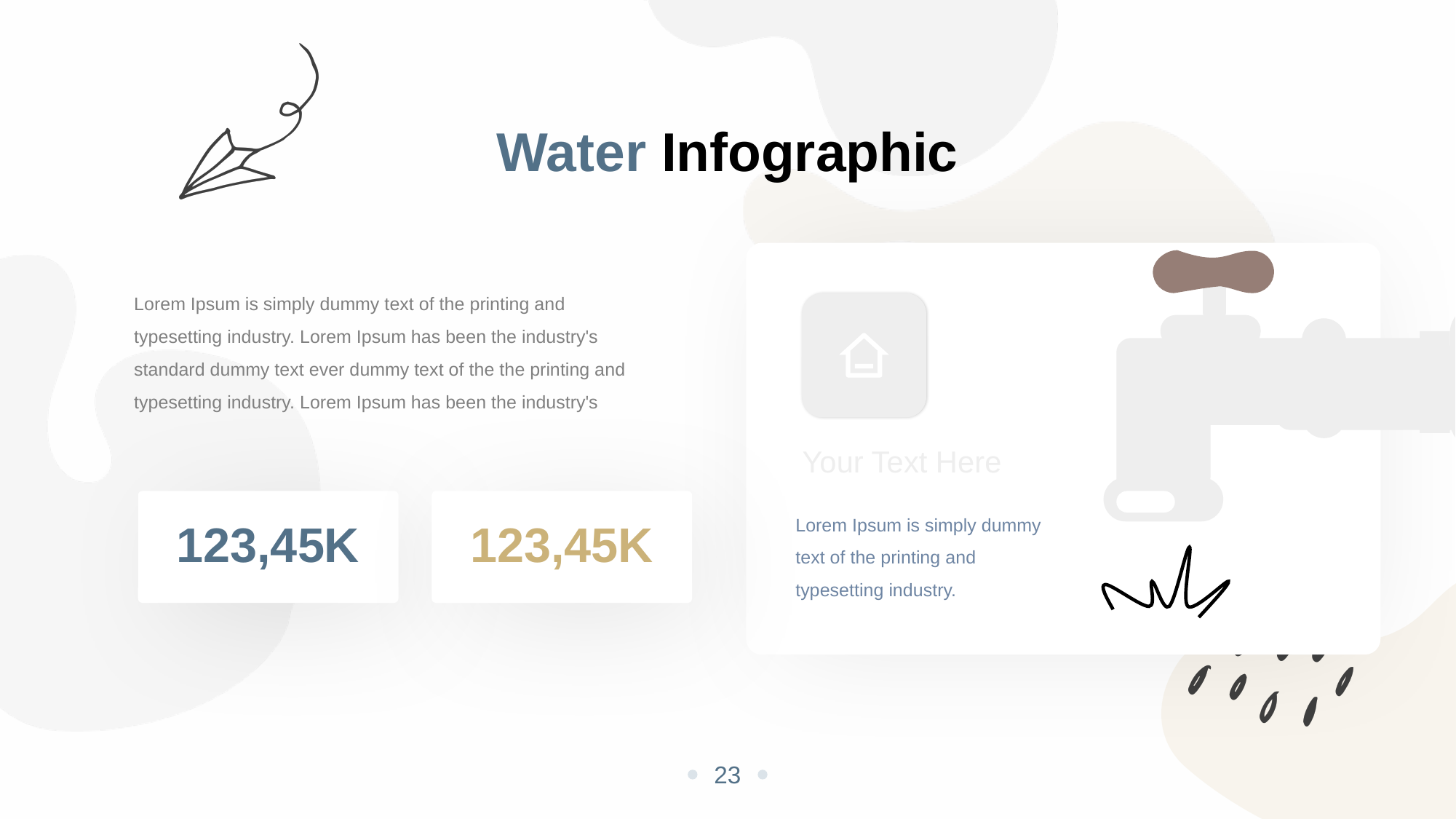

Water Infographic

Lorem Ipsum is simply dummy text of the printing and typesetting industry. Lorem Ipsum has been the industry's standard dummy text ever dummy text of the the printing and typesetting industry. Lorem Ipsum has been the industry's

Your Text Here

Lorem Ipsum is simply dummy text of the printing and typesetting industry.
123,45K
123,45K